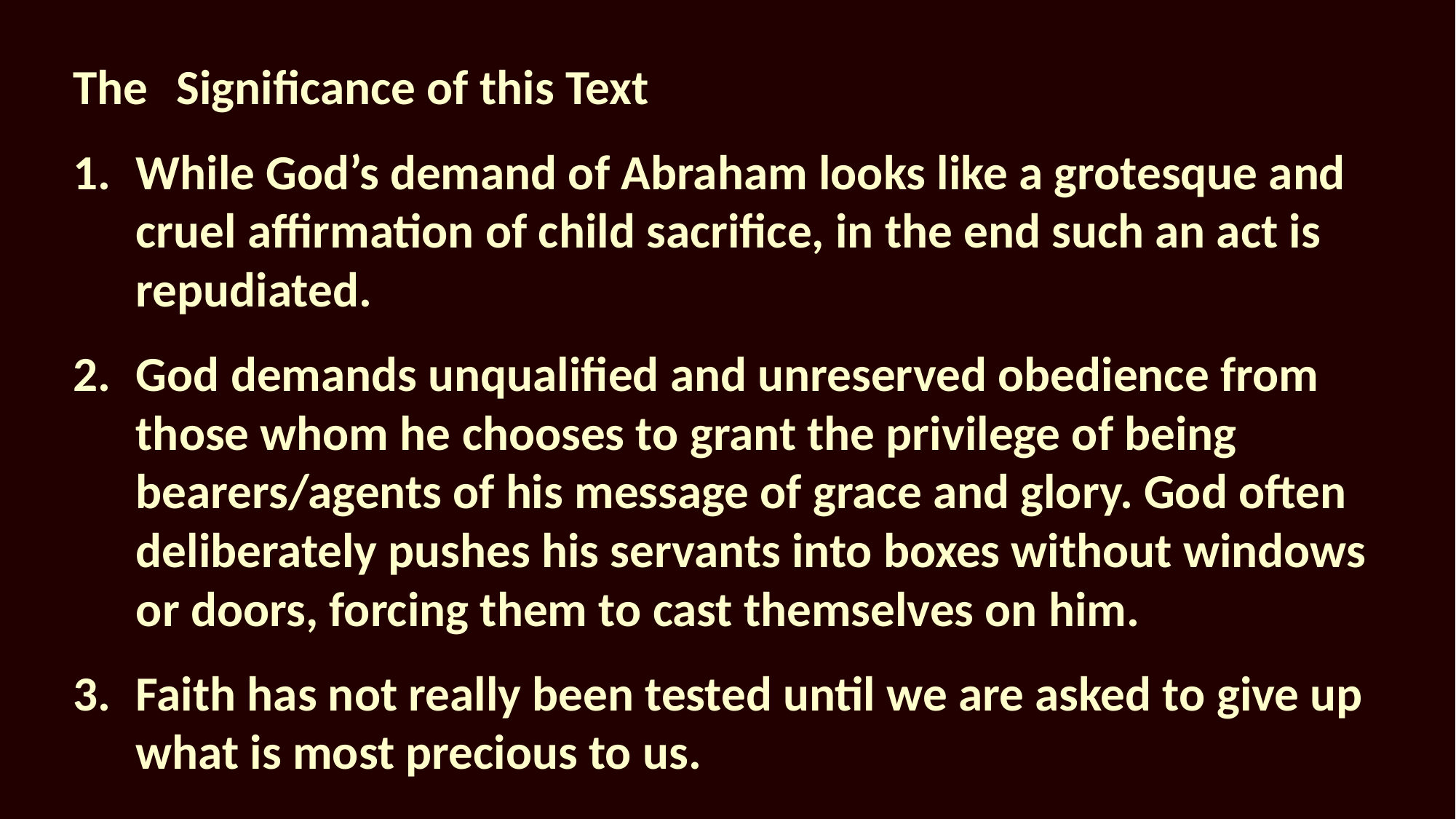

The	Significance of this Text
While God’s demand of Abraham looks like a grotesque and cruel affirmation of child sacrifice, in the end such an act is repudiated.
God demands unqualified and unreserved obedience from those whom he chooses to grant the privilege of being bearers/agents of his message of grace and glory. God often deliberately pushes his servants into boxes without windows or doors, forcing them to cast themselves on him.
Faith has not really been tested until we are asked to give up what is most precious to us.